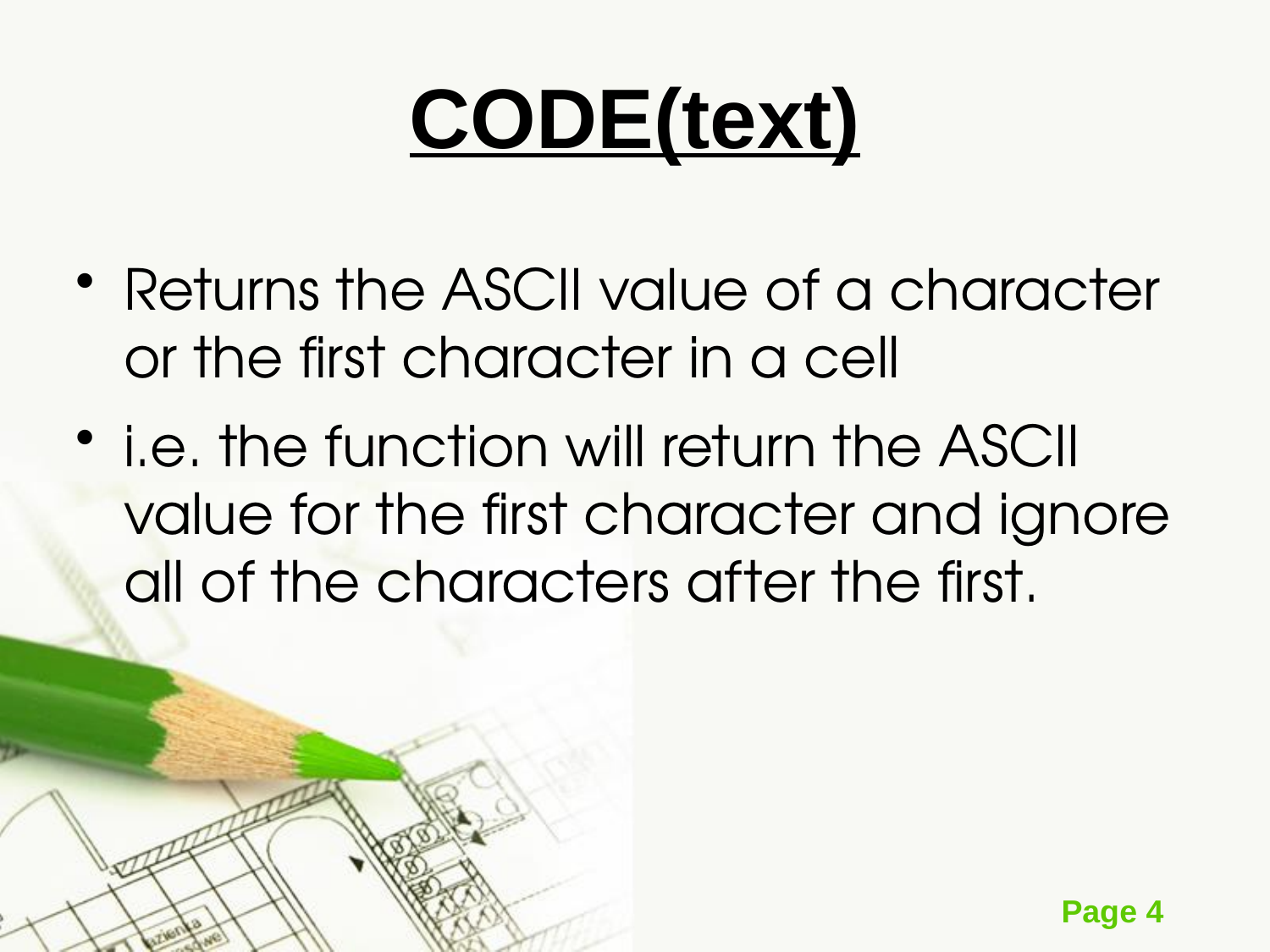

# CODE(text)
Returns the ASCII value of a character or the first character in a cell
i.e. the function will return the ASCII value for the first character and ignore all of the characters after the first.